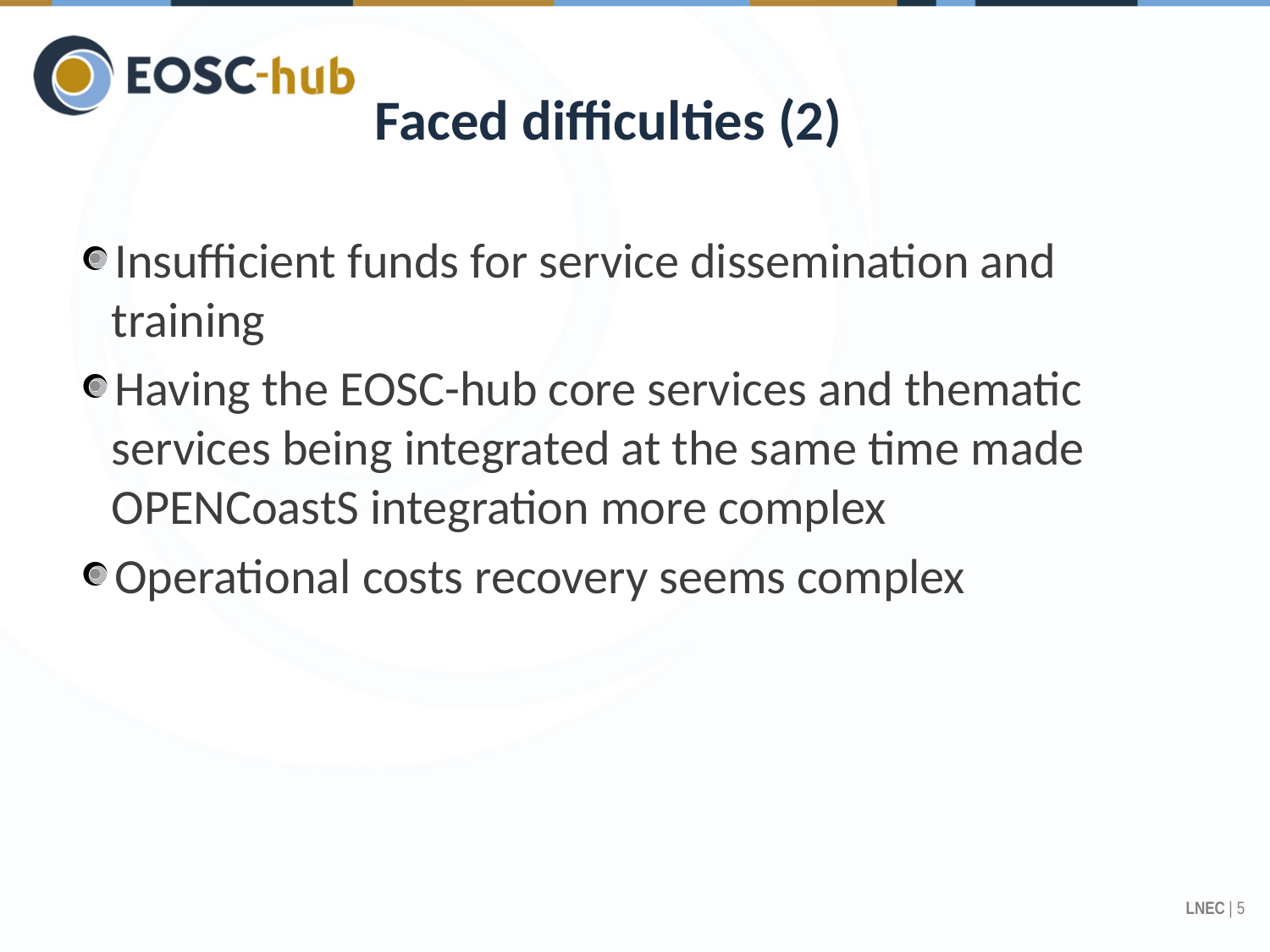

Faced difficulties (2)
Insufficient funds for service dissemination and training
Having the EOSC-hub core services and thematic services being integrated at the same time made OPENCoastS integration more complex
Operational costs recovery seems complex

LNEC | 5